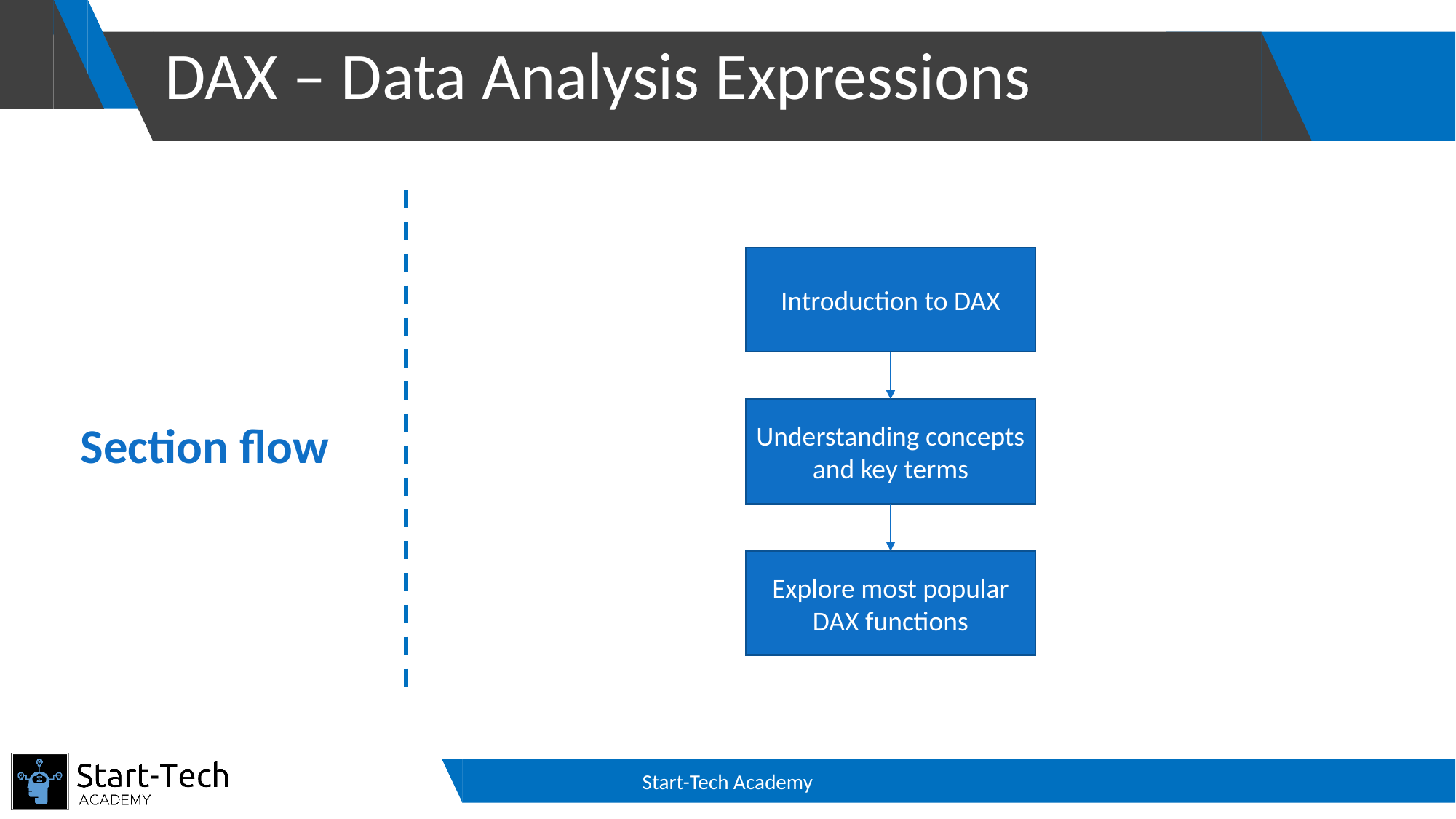

# DAX – Data Analysis Expressions
Introduction to DAX
Understanding concepts and key terms
Section flow
Explore most popular DAX functions
Start-Tech Academy